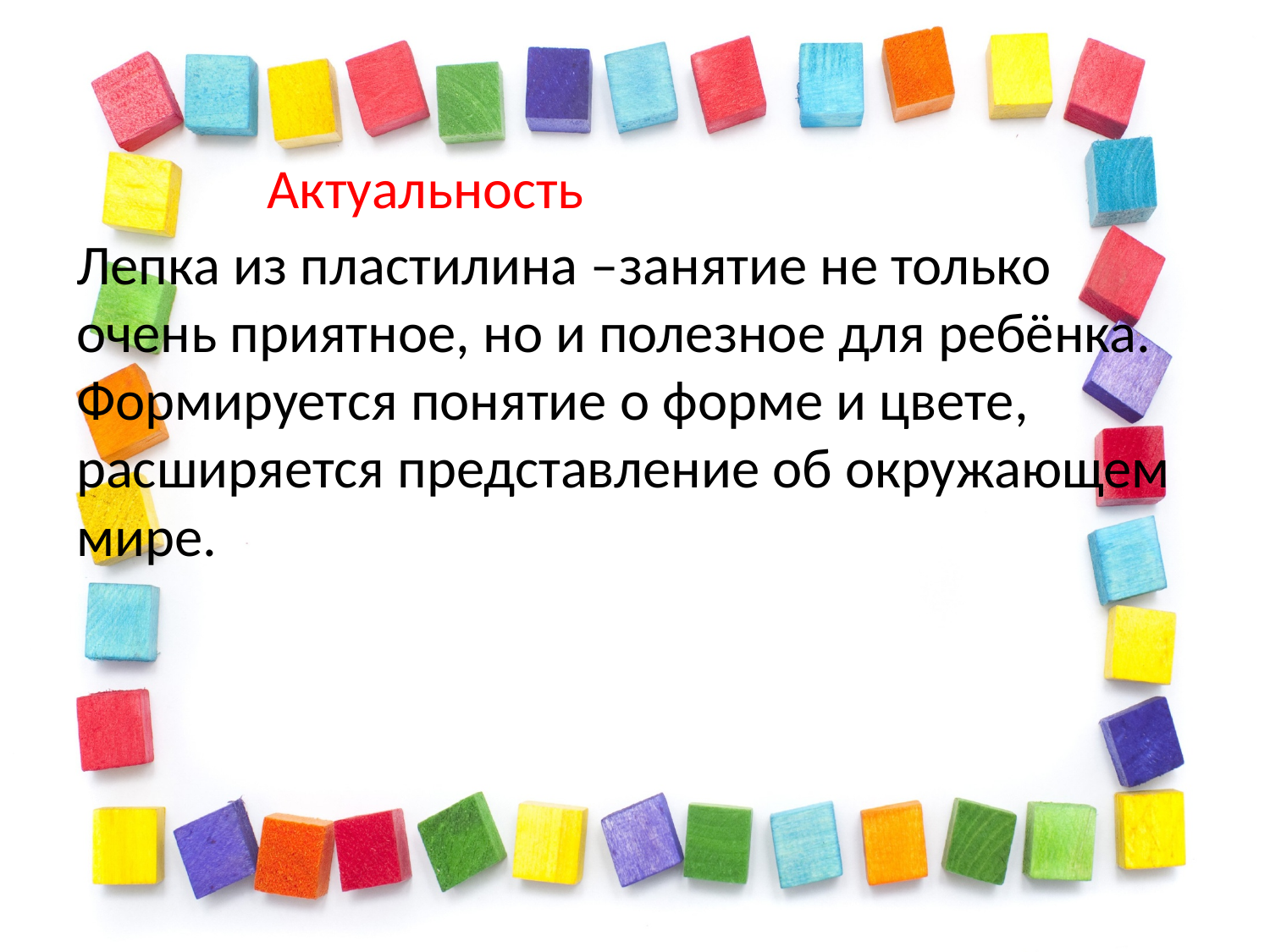

# Актуальность
Лепка из пластилина –занятие не только очень приятное, но и полезное для ребёнка. Формируется понятие о форме и цвете, расширяется представление об окружающем мире.